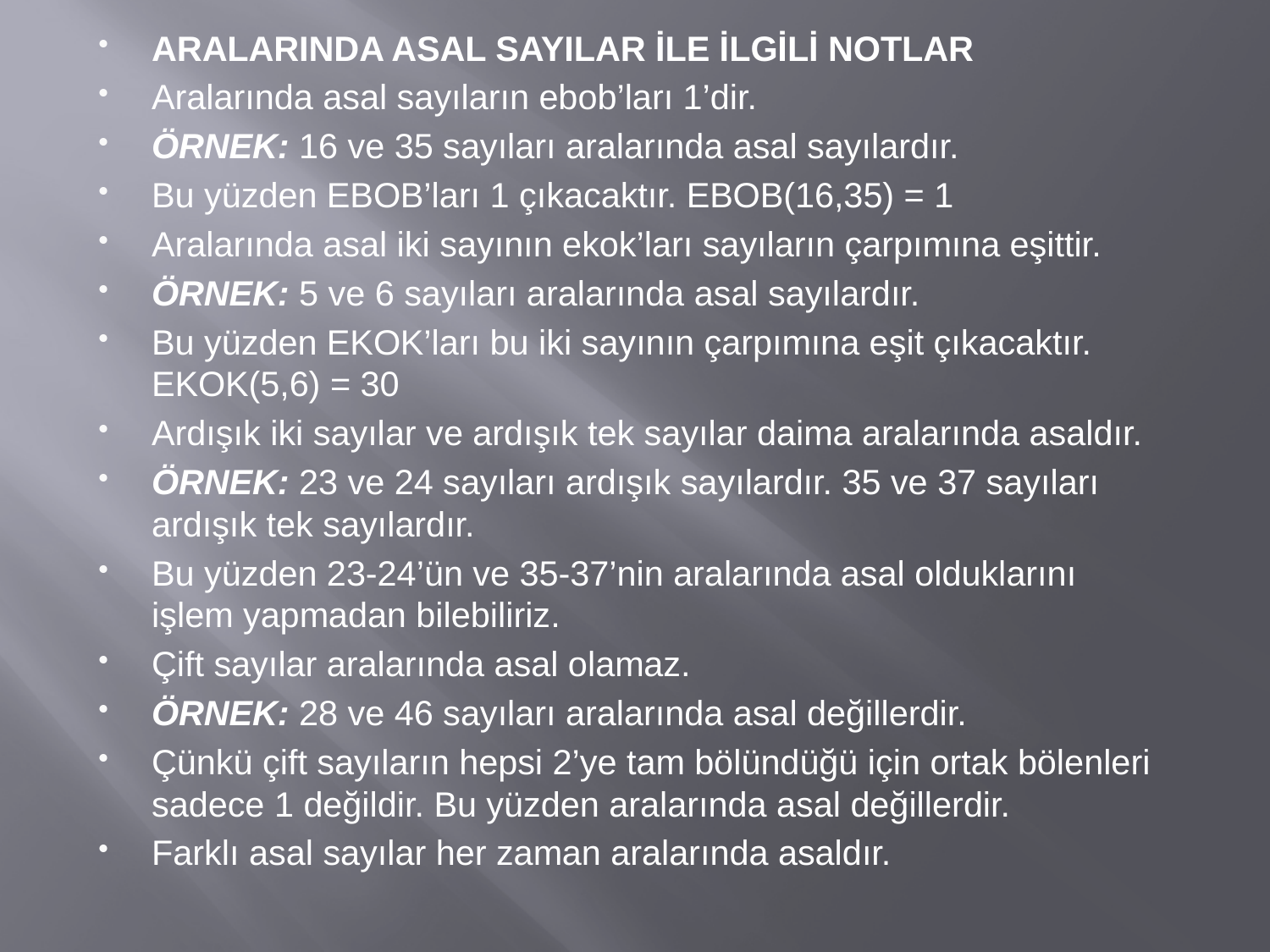

ARALARINDA ASAL SAYILAR İLE İLGİLİ NOTLAR
Aralarında asal sayıların ebob’ları 1’dir.
ÖRNEK: 16 ve 35 sayıları aralarında asal sayılardır.
Bu yüzden EBOB’ları 1 çıkacaktır. EBOB(16,35) = 1
Aralarında asal iki sayının ekok’ları sayıların çarpımına eşittir.
ÖRNEK: 5 ve 6 sayıları aralarında asal sayılardır.
Bu yüzden EKOK’ları bu iki sayının çarpımına eşit çıkacaktır. EKOK(5,6) = 30
Ardışık iki sayılar ve ardışık tek sayılar daima aralarında asaldır.
ÖRNEK: 23 ve 24 sayıları ardışık sayılardır. 35 ve 37 sayıları ardışık tek sayılardır.
Bu yüzden 23-24’ün ve 35-37’nin aralarında asal olduklarını işlem yapmadan bilebiliriz.
Çift sayılar aralarında asal olamaz.
ÖRNEK: 28 ve 46 sayıları aralarında asal değillerdir.
Çünkü çift sayıların hepsi 2’ye tam bölündüğü için ortak bölenleri sadece 1 değildir. Bu yüzden aralarında asal değillerdir.
Farklı asal sayılar her zaman aralarında asaldır.